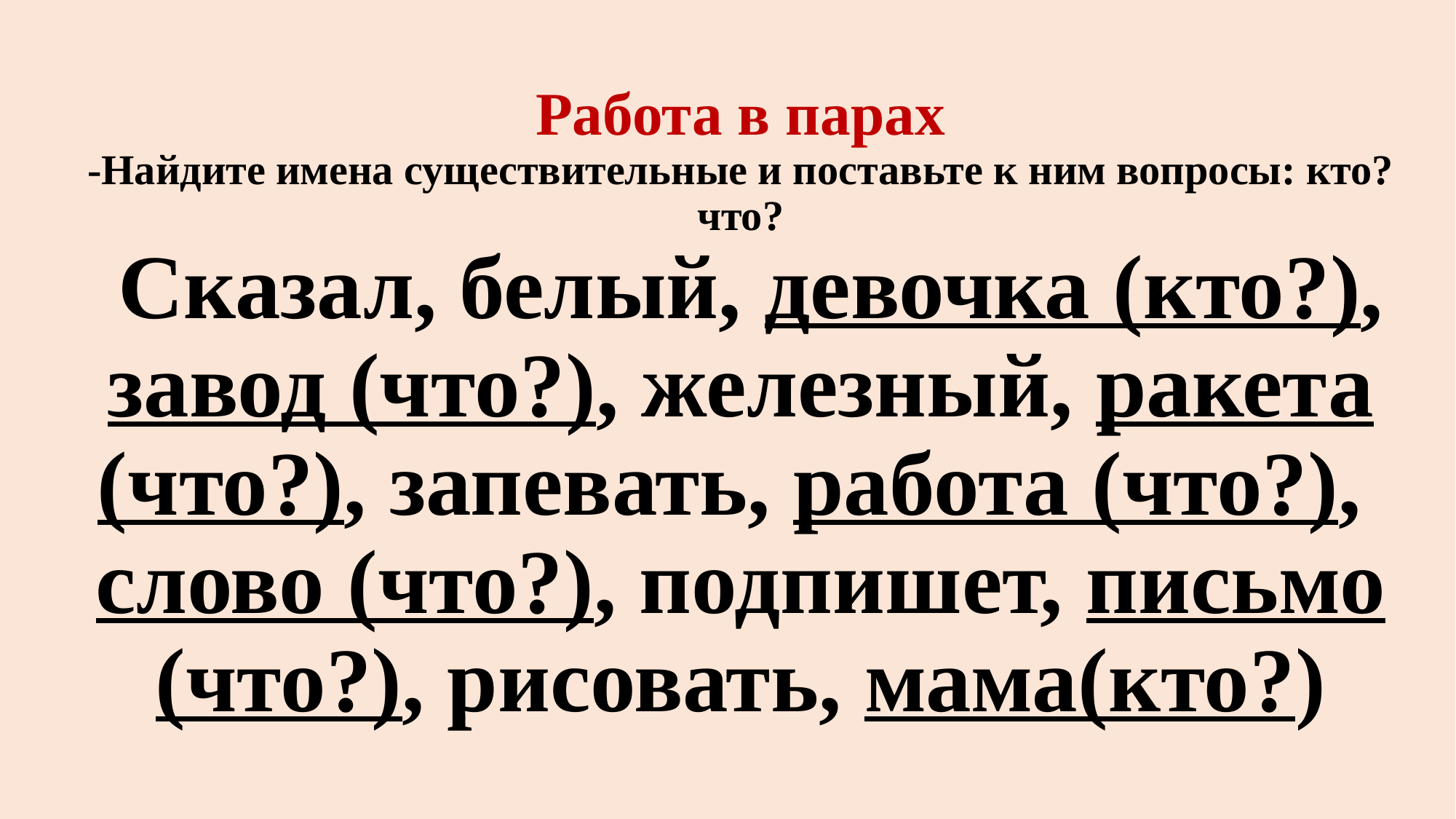

Работа в парах
-Найдите имена существительные и поставьте к ним вопросы: кто? что?
 Сказал, белый, девочка (кто?), завод (что?), железный, ракета (что?), запевать, работа (что?),  слово (что?), подпишет, письмо (что?), рисовать, мама(кто?)